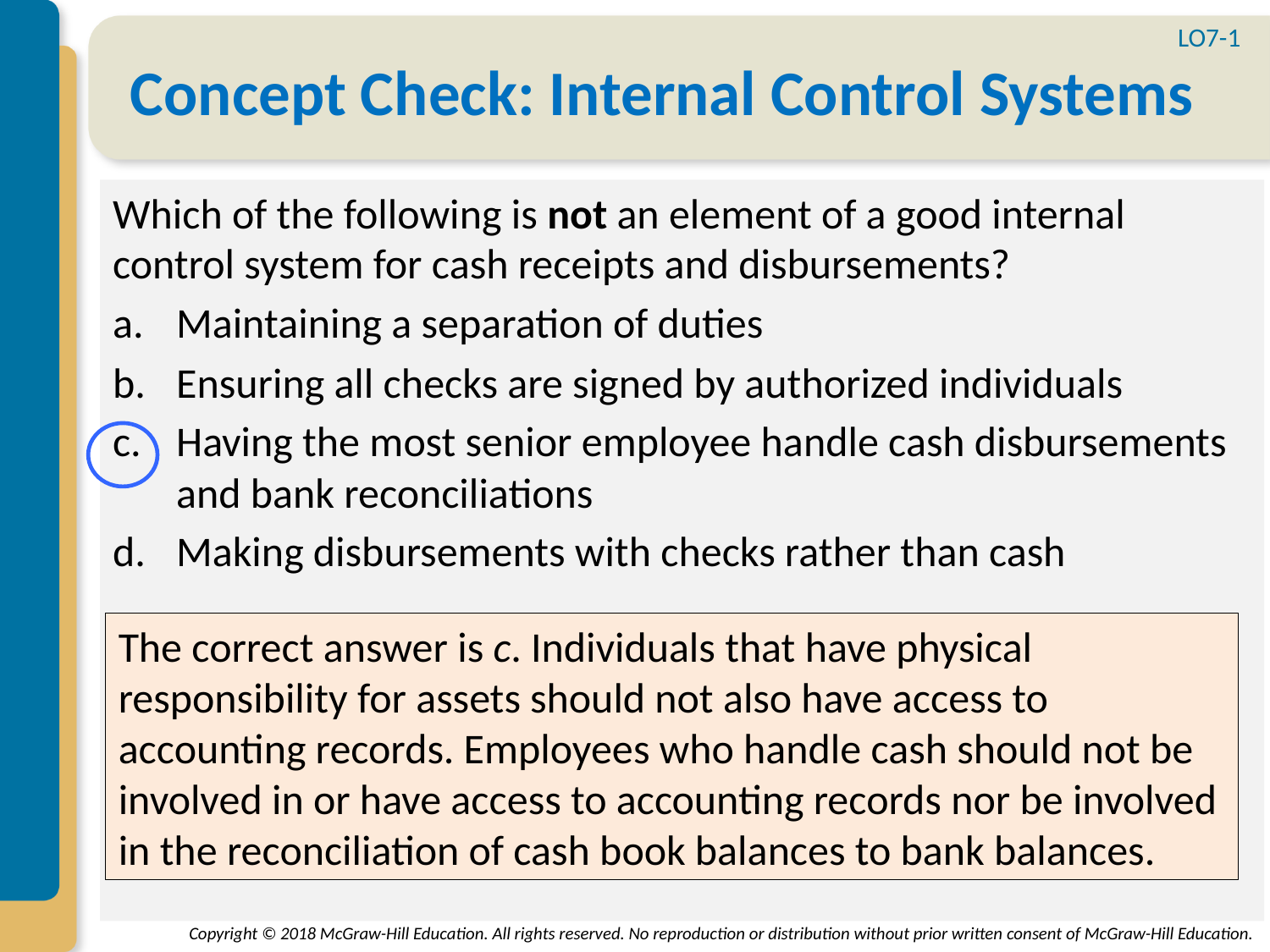

LO7-1
# Concept Check: Internal Control Systems
Which of the following is not an element of a good internal control system for cash receipts and disbursements?
Maintaining a separation of duties
Ensuring all checks are signed by authorized individuals
Having the most senior employee handle cash disbursements and bank reconciliations
Making disbursements with checks rather than cash

The correct answer is c. Individuals that have physical responsibility for assets should not also have access to accounting records. Employees who handle cash should not be involved in or have access to accounting records nor be involved in the reconciliation of cash book balances to bank balances.